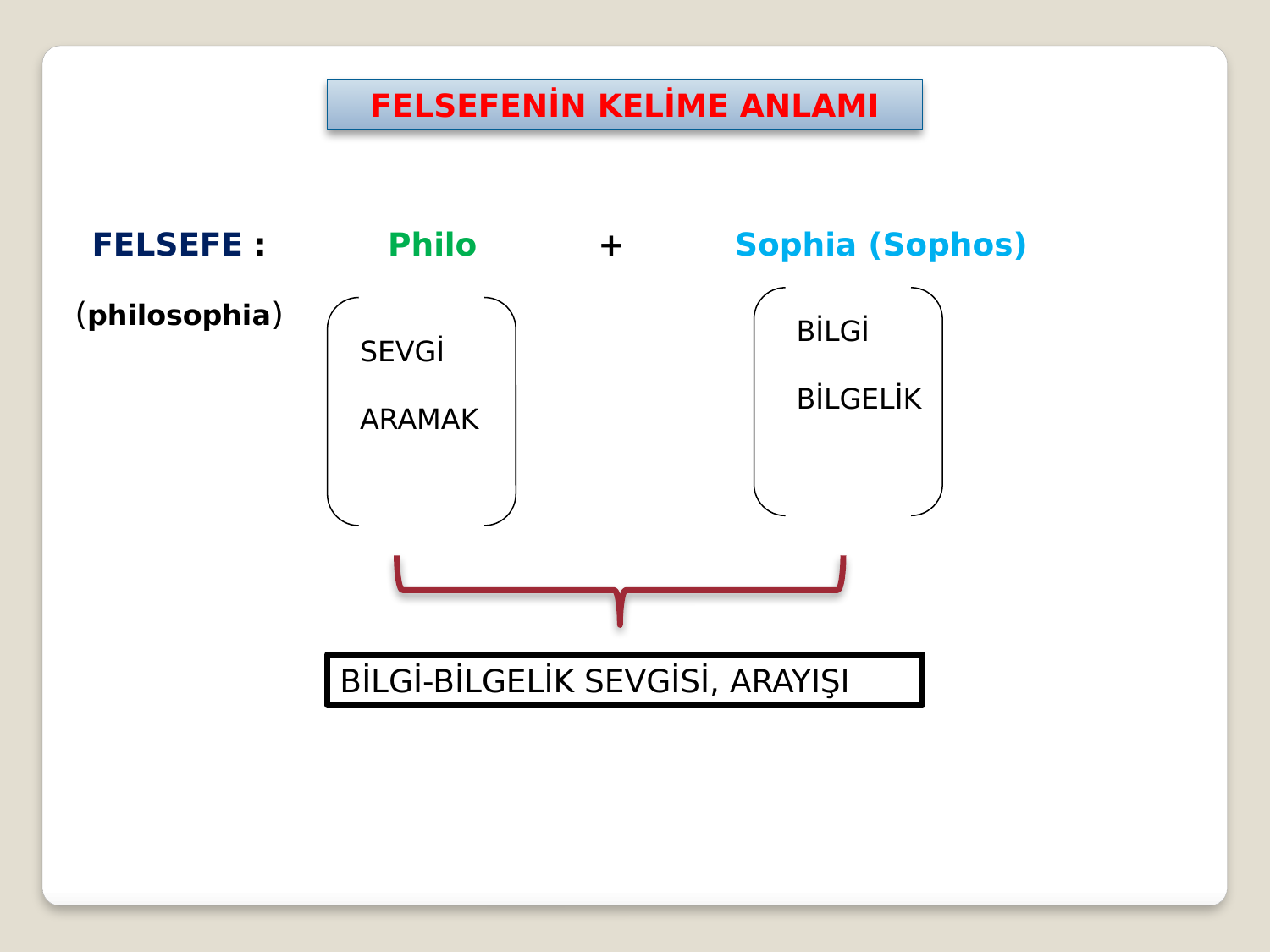

FELSEFENİN KELİME ANLAMI
FELSEFE :
                          Philo           +          Sophia (Sophos)

(philosophia)

BİLGİ

BİLGELİK
SEVGİ

ARAMAK

BİLGİ-BİLGELİK SEVGİSİ, ARAYIŞI